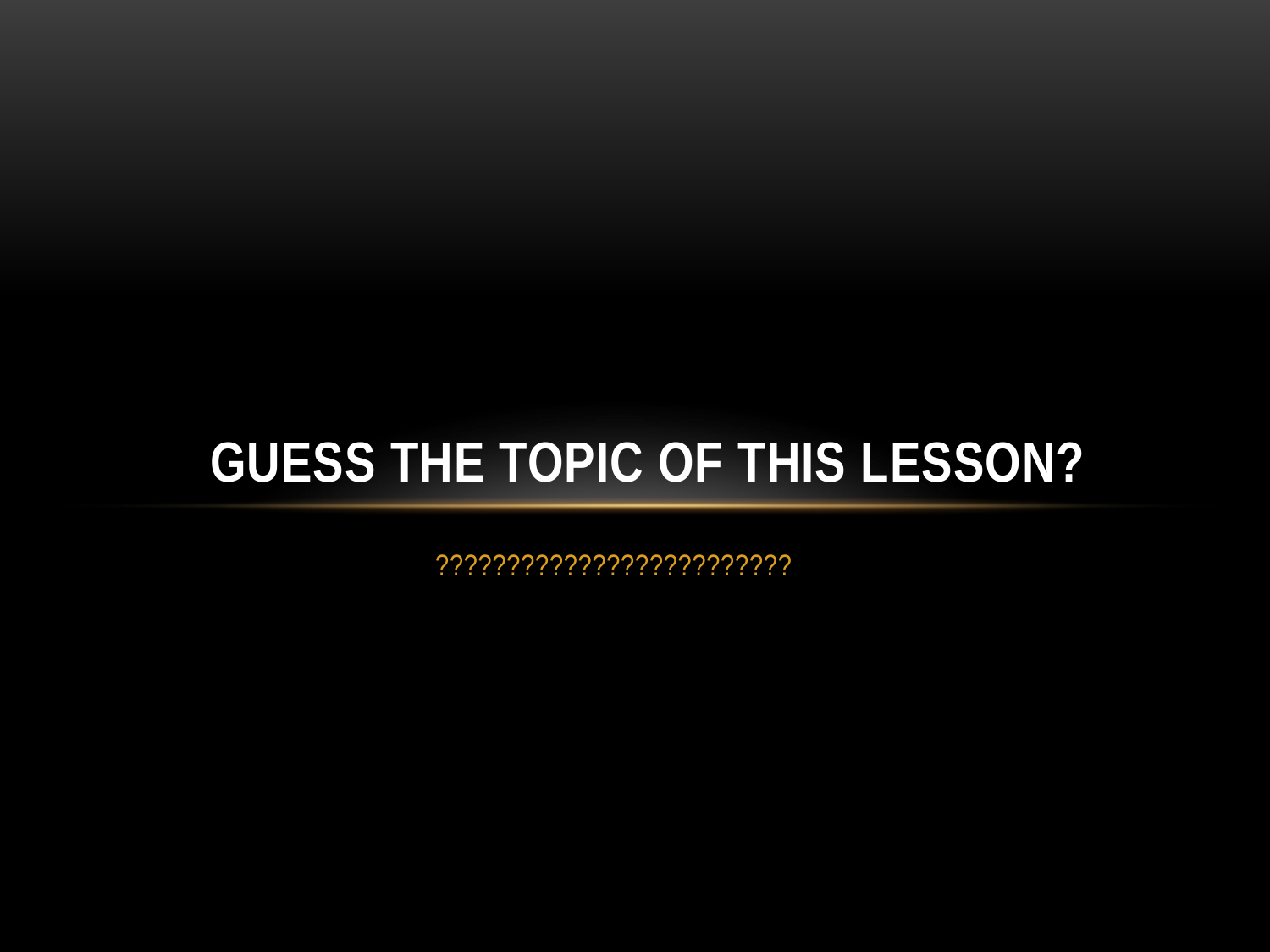

# Guess the topic of this lesson?
?????????????????????????